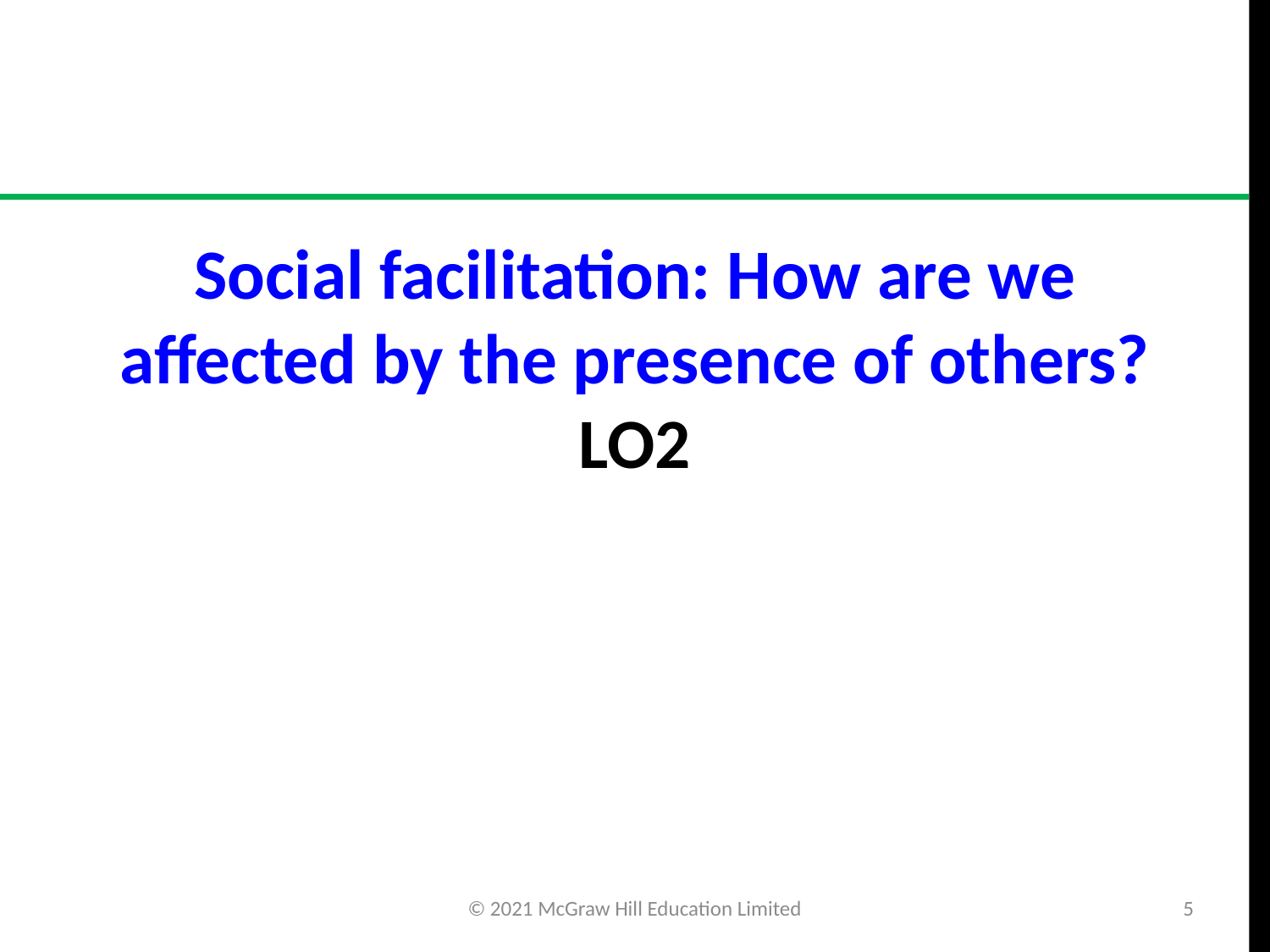

# Social facilitation: How are we affected by the presence of others? LO2

© 2021 McGraw Hill Education Limited
5